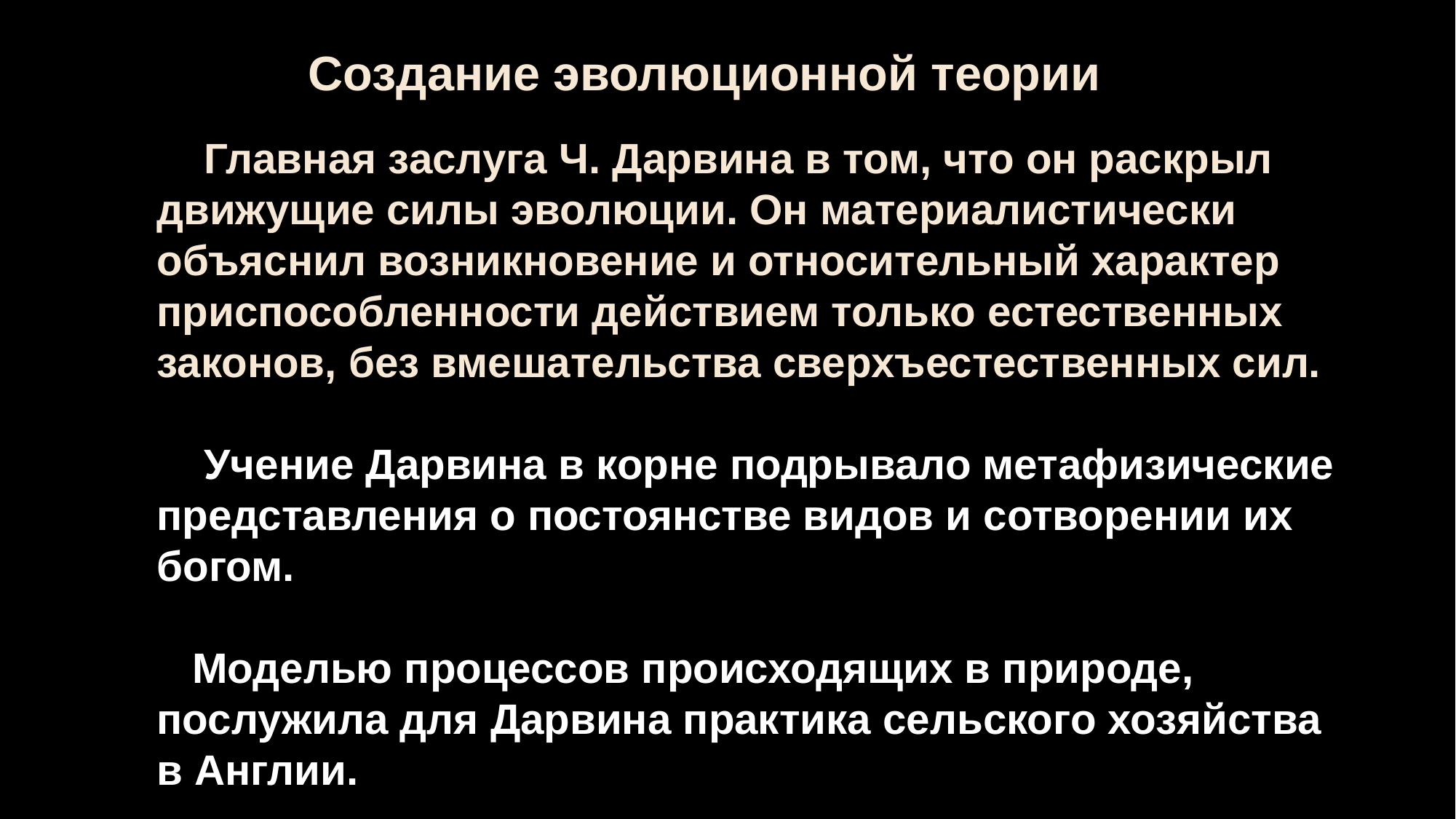

Создание эволюционной теории
    Главная заслуга Ч. Дарвина в том, что он раскрыл движущие силы эволюции. Он материалистически объяснил возникновение и относительный характер приспособленности действием только естественных законов, без вмешательства сверхъестественных сил.

    Учение Дарвина в корне подрывало метафизические представления о постоянстве видов и сотворении их богом.

   Моделью процессов происходящих в природе, послужила для Дарвина практика сельского хозяйства
в Англии.